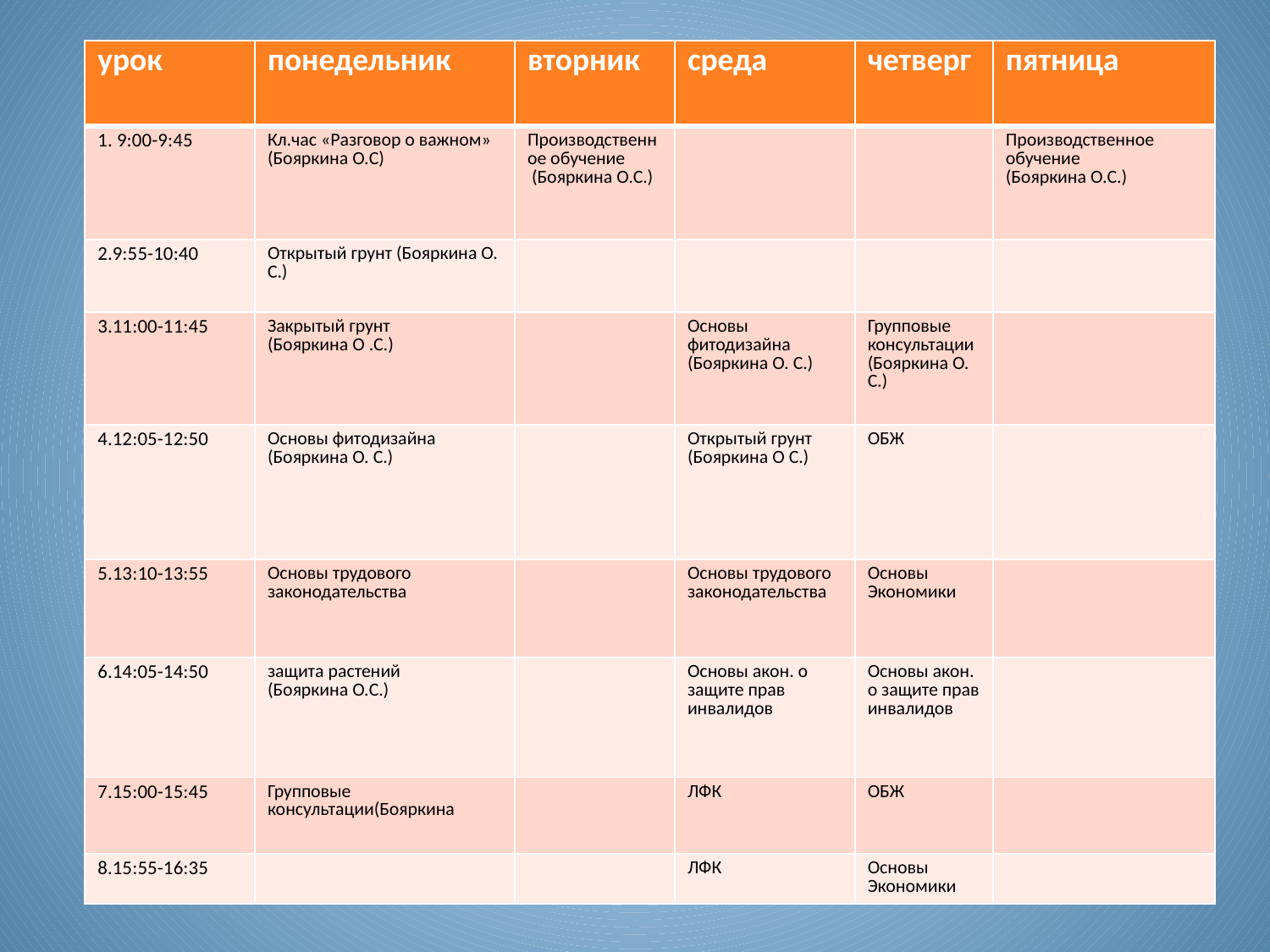

| урок | понедельник | вторник | среда | четверг | пятница |
| --- | --- | --- | --- | --- | --- |
| 1. 9:00-9:45 | Кл.час «Разговор о важном» (Бояркина О.С) | Производственное обучение (Бояркина О.С.) |  |  | Производственное обучение (Бояркина О.С.) |
| 2.9:55-10:40 | Открытый грунт (Бояркина О. С.) |  |  |  |  |
| 3.11:00-11:45 | Закрытый грунт (Бояркина О .С.) |  | Основы фитодизайна (Бояркина О. С.) | Групповые консультации (Бояркина О. С.) |  |
| 4.12:05-12:50 | Основы фитодизайна (Бояркина О. С.) |  | Открытый грунт (Бояркина О С.) | ОБЖ |  |
| 5.13:10-13:55 | Основы трудового законодательства |  | Основы трудового законодательства | Основы Экономики |  |
| 6.14:05-14:50 | защита растений (Бояркина О.С.) |  | Основы акон. о защите прав инвалидов | Основы акон. о защите прав инвалидов |  |
| 7.15:00-15:45 | Групповые консультации(Бояркина |  | ЛФК | ОБЖ |  |
| 8.15:55-16:35 |  |  | ЛФК | Основы Экономики |  |
# График и режим учебного процесса